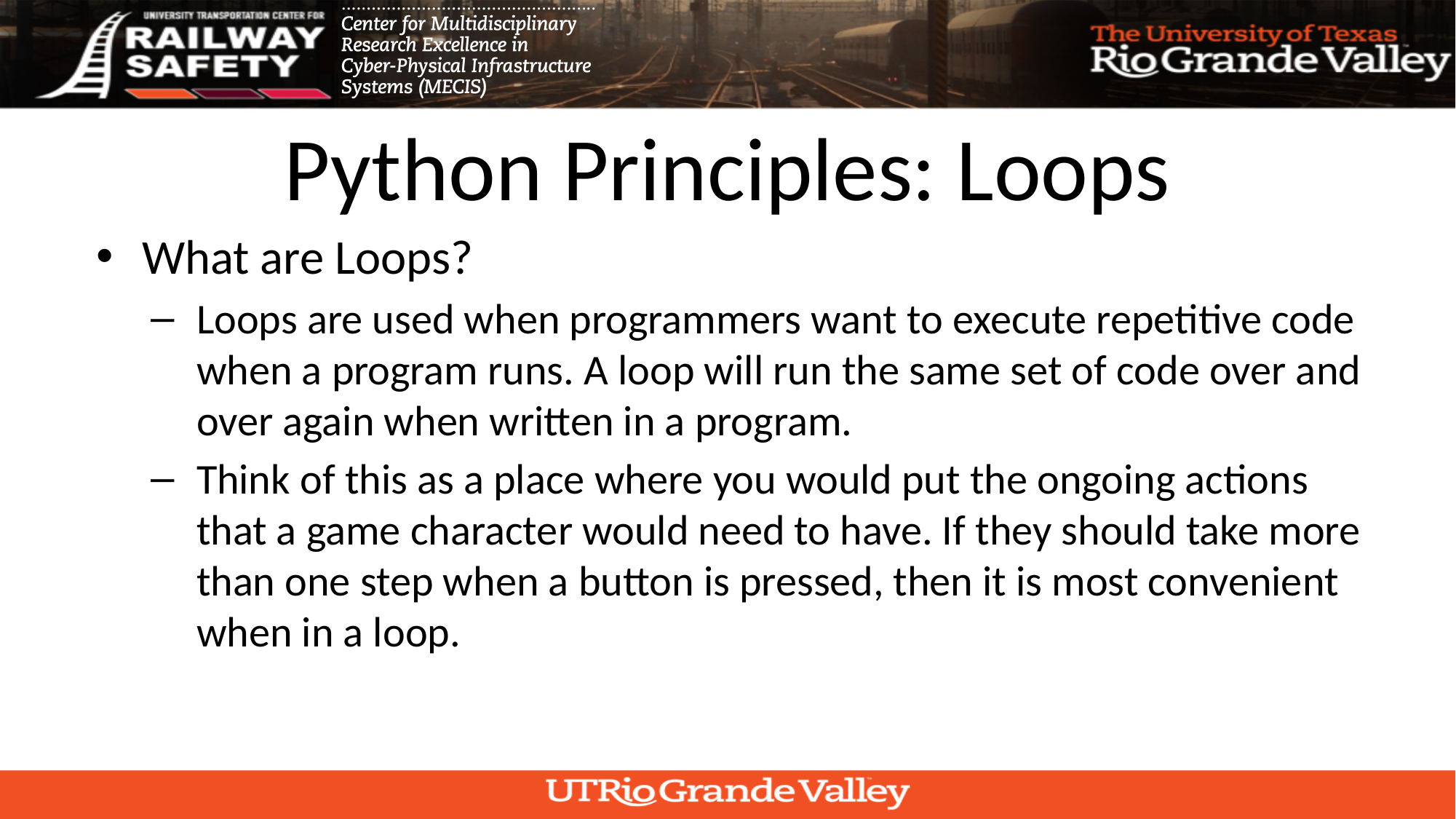

# Python Principles: Loops
What are Loops?
Loops are used when programmers want to execute repetitive code when a program runs. A loop will run the same set of code over and over again when written in a program.
Think of this as a place where you would put the ongoing actions that a game character would need to have. If they should take more than one step when a button is pressed, then it is most convenient when in a loop.